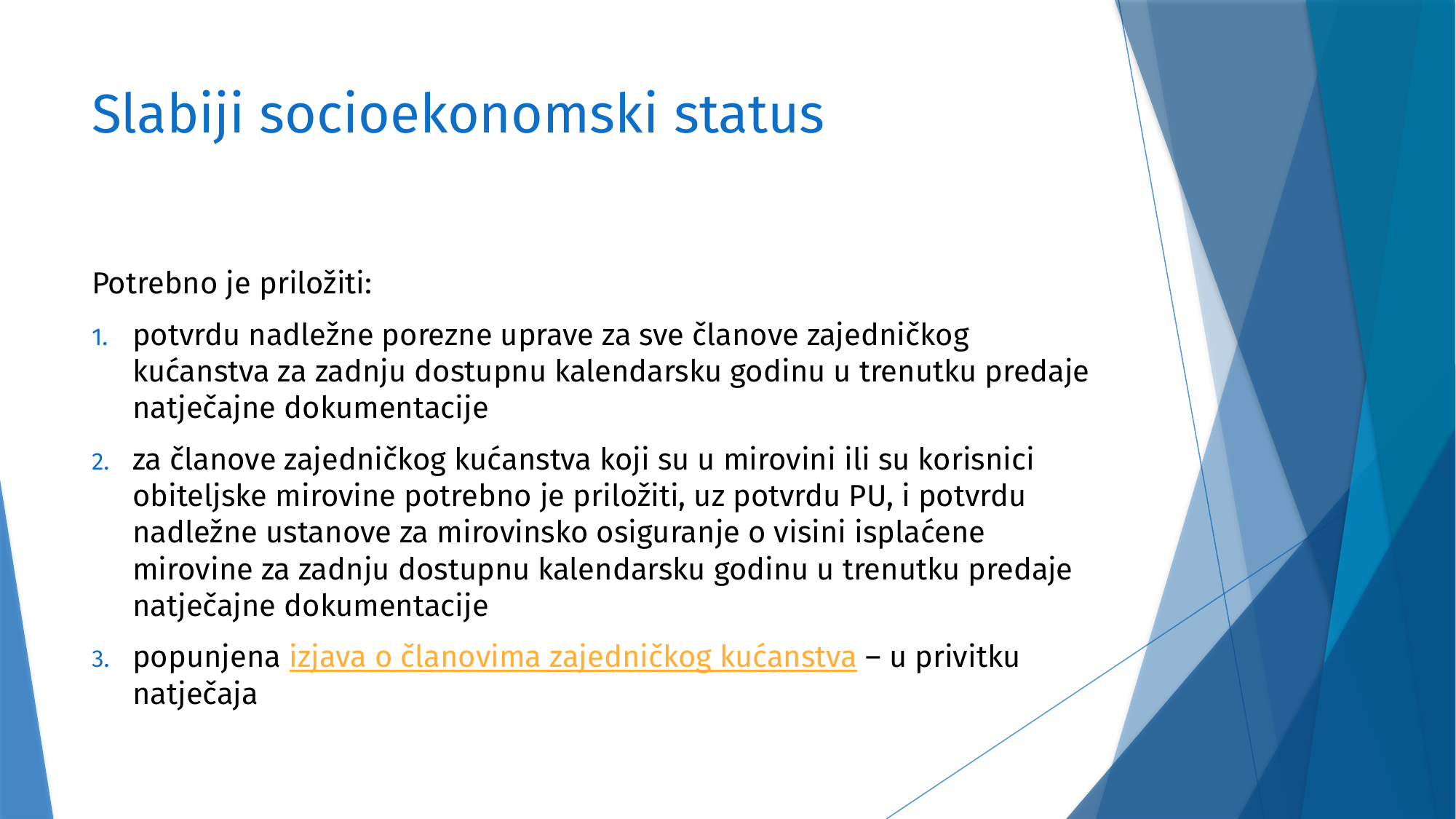

# Slabiji socioekonomski status
Potrebno je priložiti:
potvrdu nadležne porezne uprave za sve članove zajedničkog kućanstva za zadnju dostupnu kalendarsku godinu u trenutku predaje natječajne dokumentacije
za članove zajedničkog kućanstva koji su u mirovini ili su korisnici obiteljske mirovine potrebno je priložiti, uz potvrdu PU, i potvrdu nadležne ustanove za mirovinsko osiguranje o visini isplaćene mirovine za zadnju dostupnu kalendarsku godinu u trenutku predaje natječajne dokumentacije
popunjena izjava o članovima zajedničkog kućanstva – u privitku natječaja